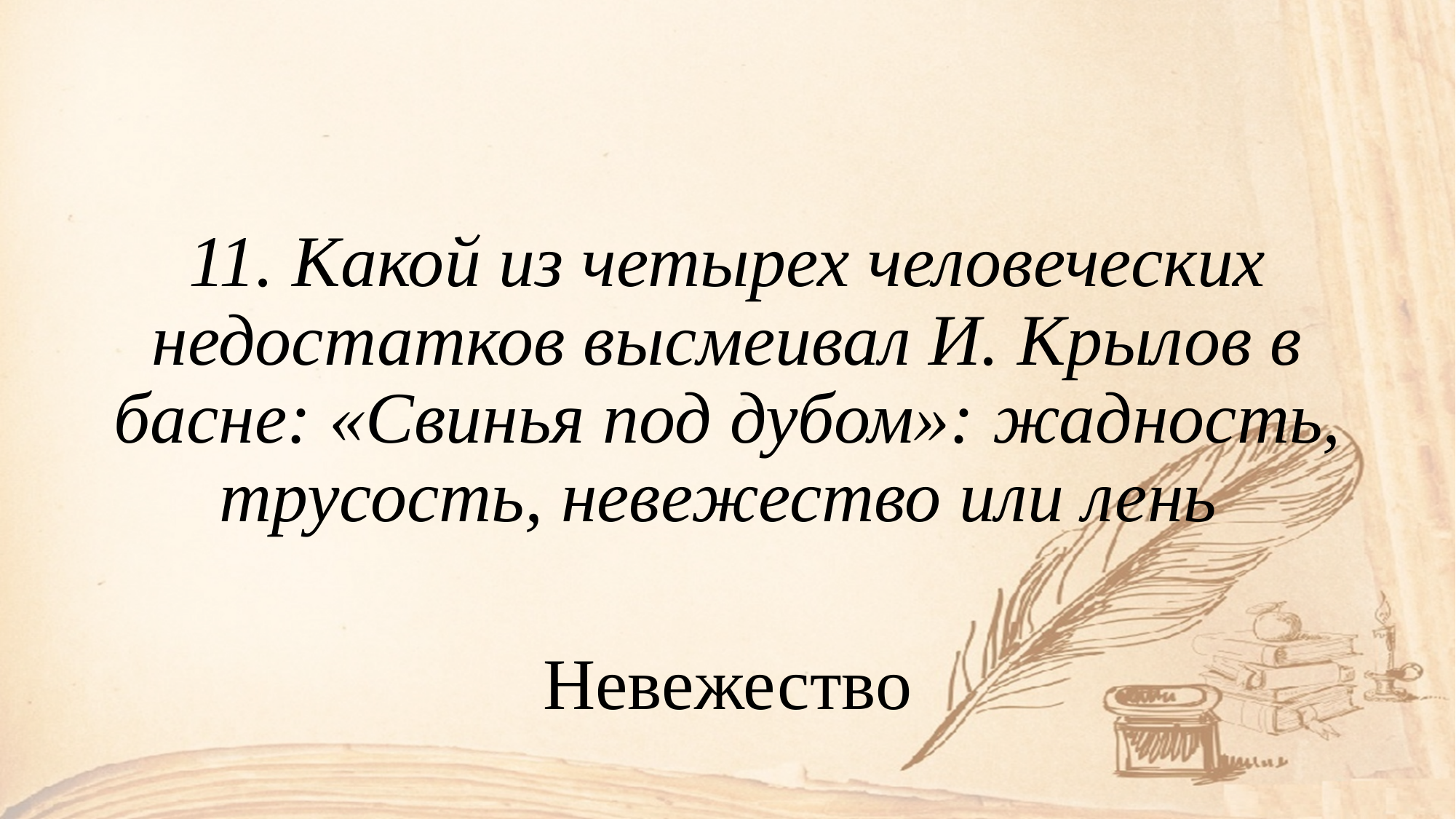

#
11. Какой из четырех человеческих недостатков высмеивал И. Крылов в басне: «Свинья под дубом»: жадность, трусость, невежество или лень

Невежество